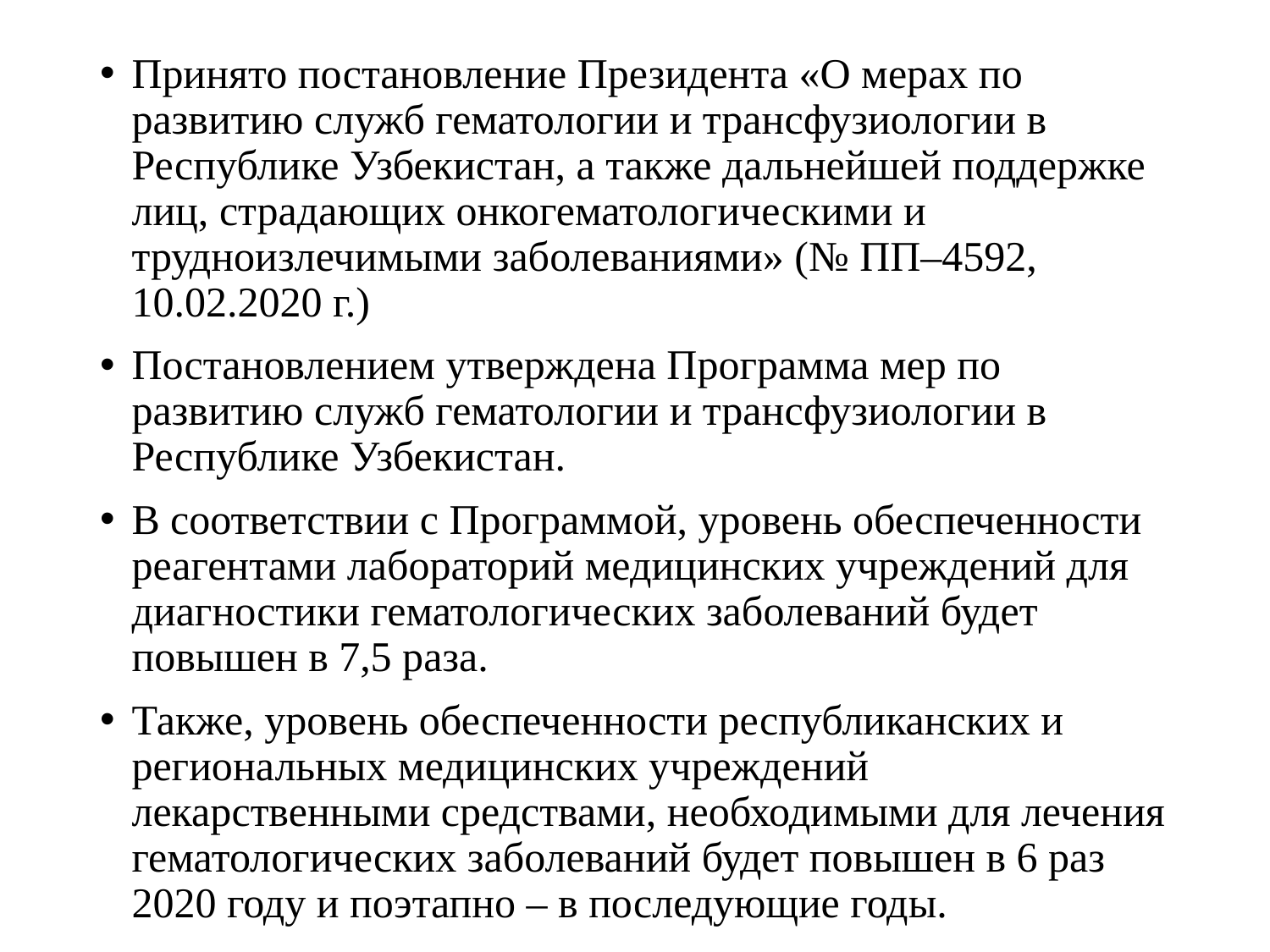

Принято постановление Президента «О мерах по развитию служб гематологии и трансфузиологии в Республике Узбекистан, а также дальнейшей поддержке лиц, страдающих онкогематологическими и трудноизлечимыми заболеваниями» (№ ПП–4592, 10.02.2020 г.)
Постановлением утверждена Программа мер по развитию служб гематологии и трансфузиологии в Республике Узбекистан.
В соответствии с Программой, уровень обеспеченности реагентами лабораторий медицинских учреждений для диагностики гематологических заболеваний будет повышен в 7,5 раза.
Также, уровень обеспеченности республиканских и региональных медицинских учреждений лекарственными средствами, необходимыми для лечения гематологических заболеваний будет повышен в 6 раз 2020 году и поэтапно – в последующие годы.

#